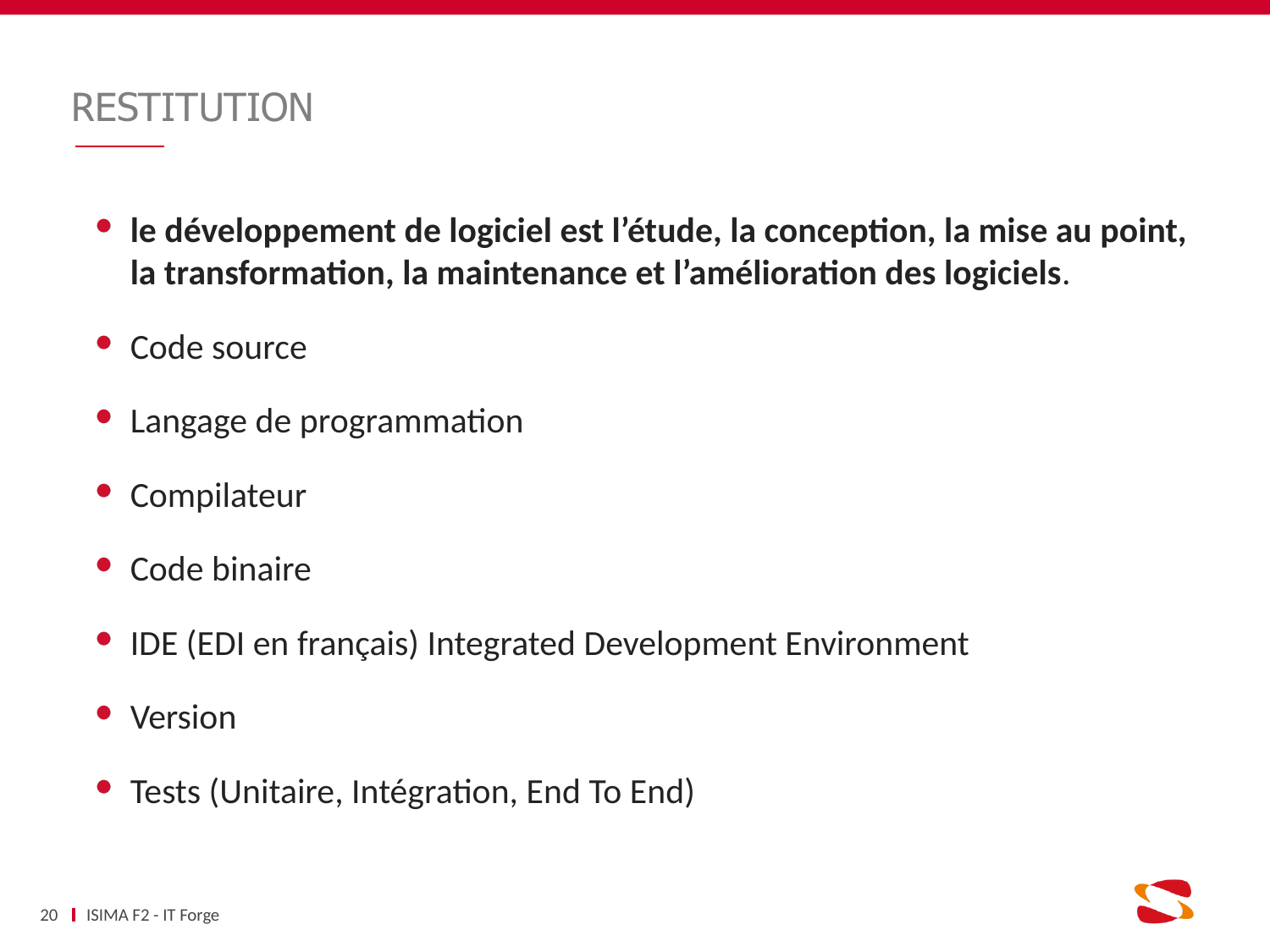

# restituTION

le développement de logiciel est l’étude, la conception, la mise au point, la transformation, la maintenance et l’amélioration des logiciels.
Code source
Langage de programmation
Compilateur
Code binaire
IDE (EDI en français) Integrated Development Environment
Version
Tests (Unitaire, Intégration, End To End)

20
ISIMA F2 - IT Forge